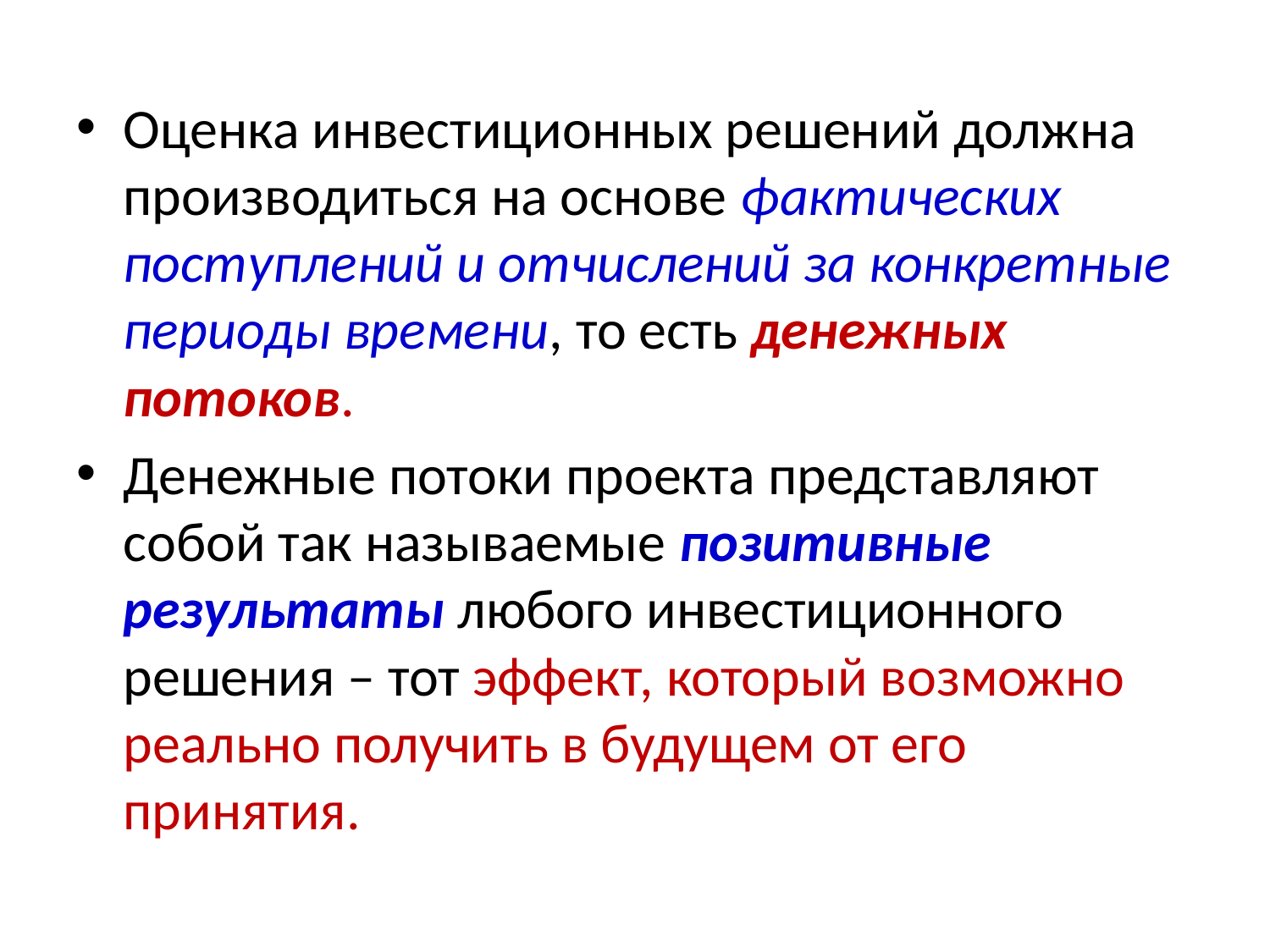

Оценка инвестиционных решений должна производиться на основе фактических поступлений и отчислений за конкретные периоды времени, то есть денежных потоков.
Денежные потоки проекта представляют собой так называемые позитивные результаты любого инвестиционного решения – тот эффект, который возможно реально получить в будущем от его принятия.